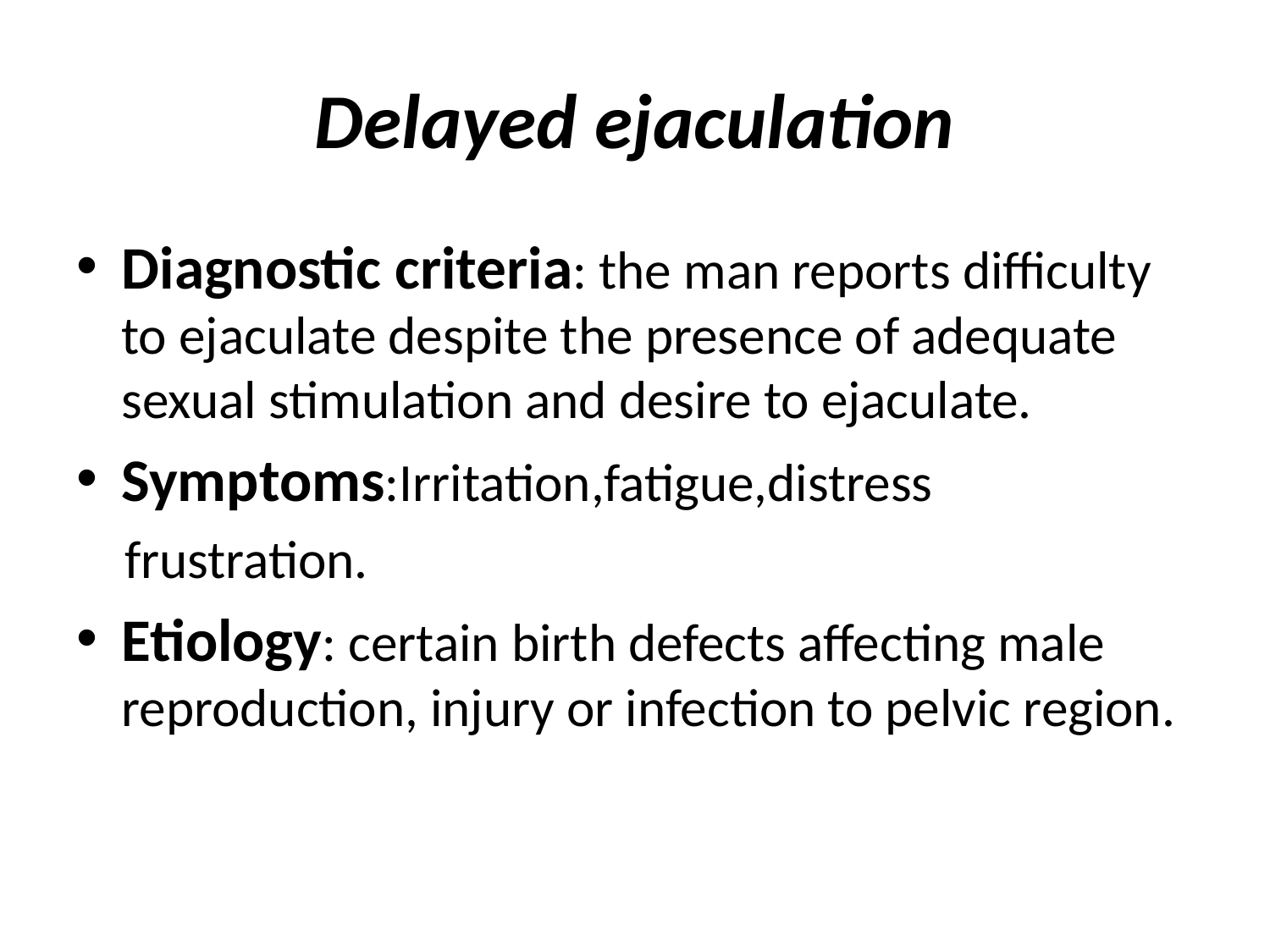

# Delayed ejaculation
Diagnostic criteria: the man reports difficulty to ejaculate despite the presence of adequate sexual stimulation and desire to ejaculate.
Symptoms:Irritation,fatigue,distress
    frustration.
Etiology: certain birth defects affecting male reproduction, injury or infection to pelvic region.